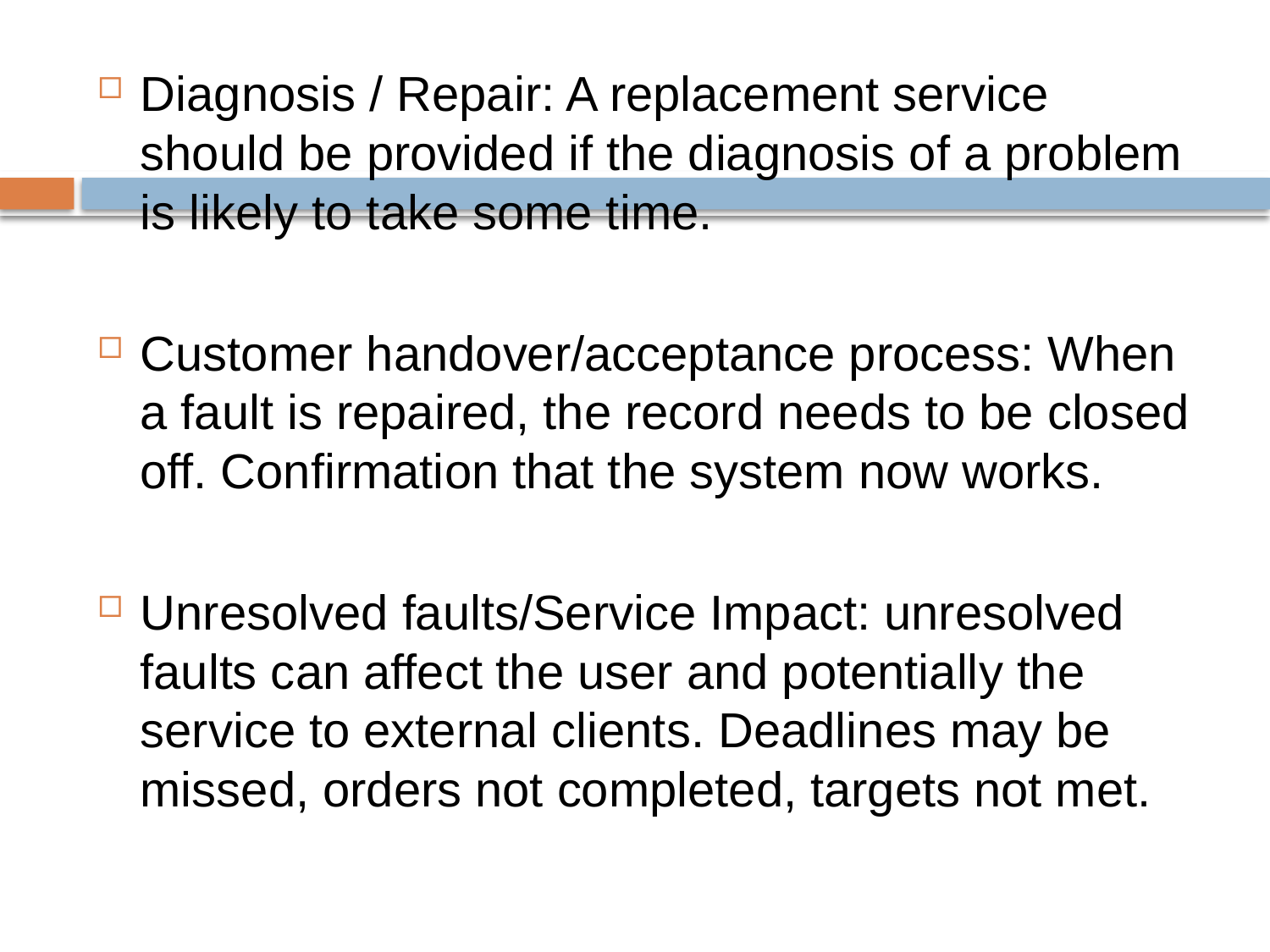

Diagnosis / Repair: A replacement service should be provided if the diagnosis of a problem is likely to take some time.

Customer handover/acceptance process: When a fault is repaired, the record needs to be closed off. Confirmation that the system now works.

Unresolved faults/Service Impact: unresolved faults can affect the user and potentially the service to external clients. Deadlines may be missed, orders not completed, targets not met.